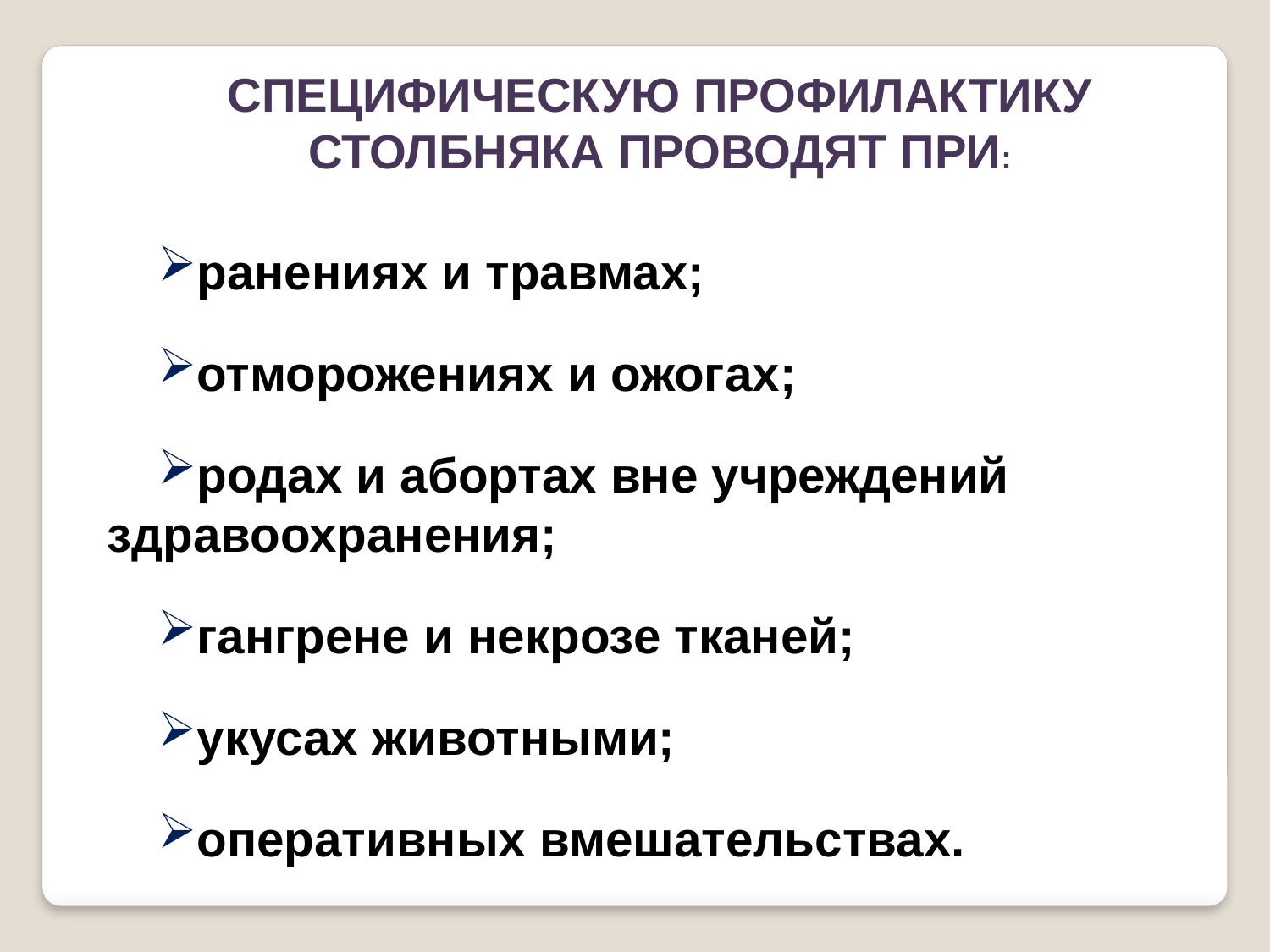

Специфическую профилактику столбняка проводят при:
ранениях и травмах;
отморожениях и ожогах;
родах и абортах вне учреждений здравоохранения;
гангрене и некрозе тканей;
укусах животными;
оперативных вмешательствах.